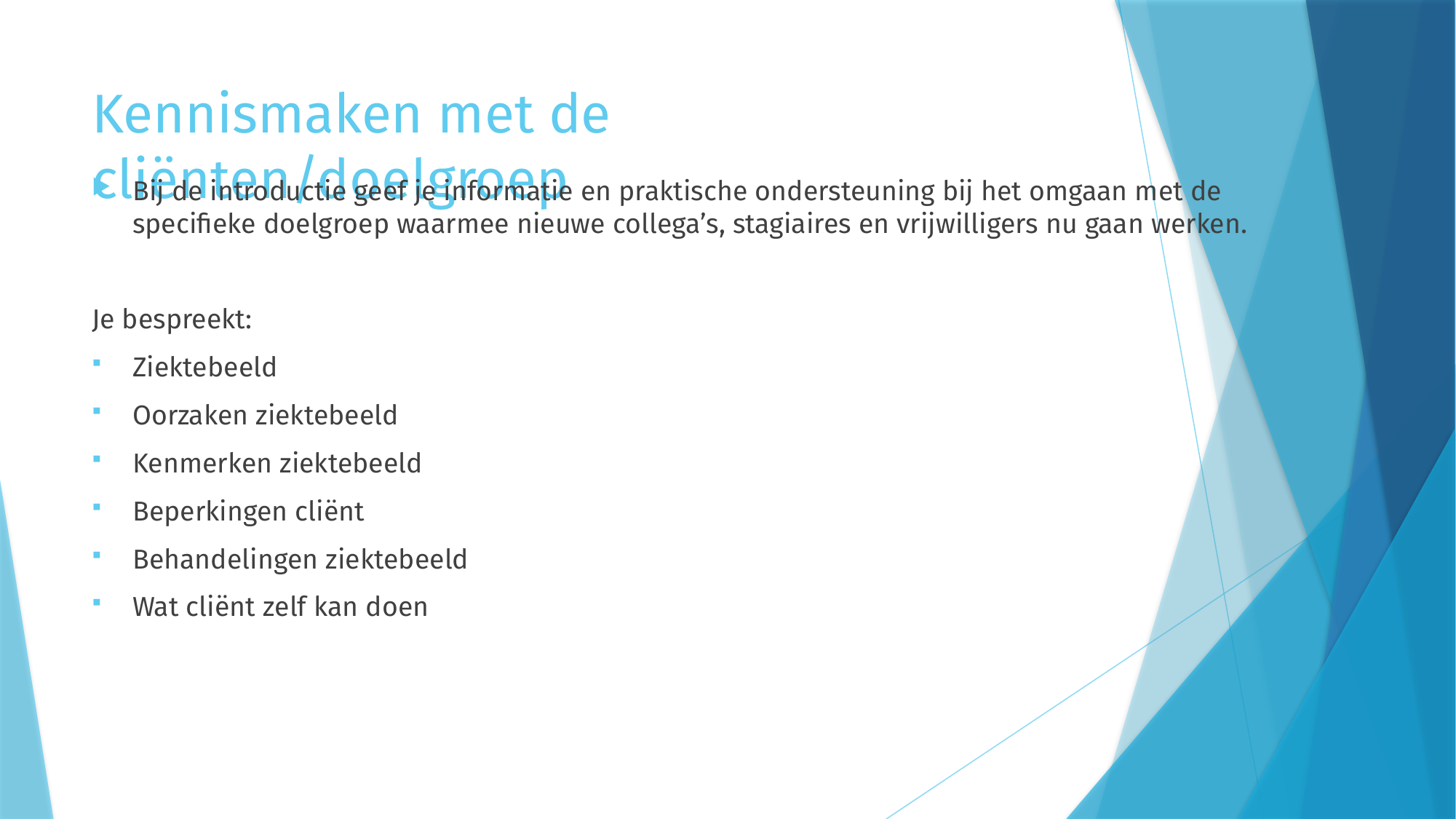

# Kennismaken met de cliënten/doelgroep
Bij de introductie geef je informatie en praktische ondersteuning bij het omgaan met de specifieke doelgroep waarmee nieuwe collega’s, stagiaires en vrijwilligers nu gaan werken.

Je bespreekt:
Ziektebeeld
Oorzaken ziektebeeld
Kenmerken ziektebeeld
Beperkingen cliënt
Behandelingen ziektebeeld
Wat cliënt zelf kan doen